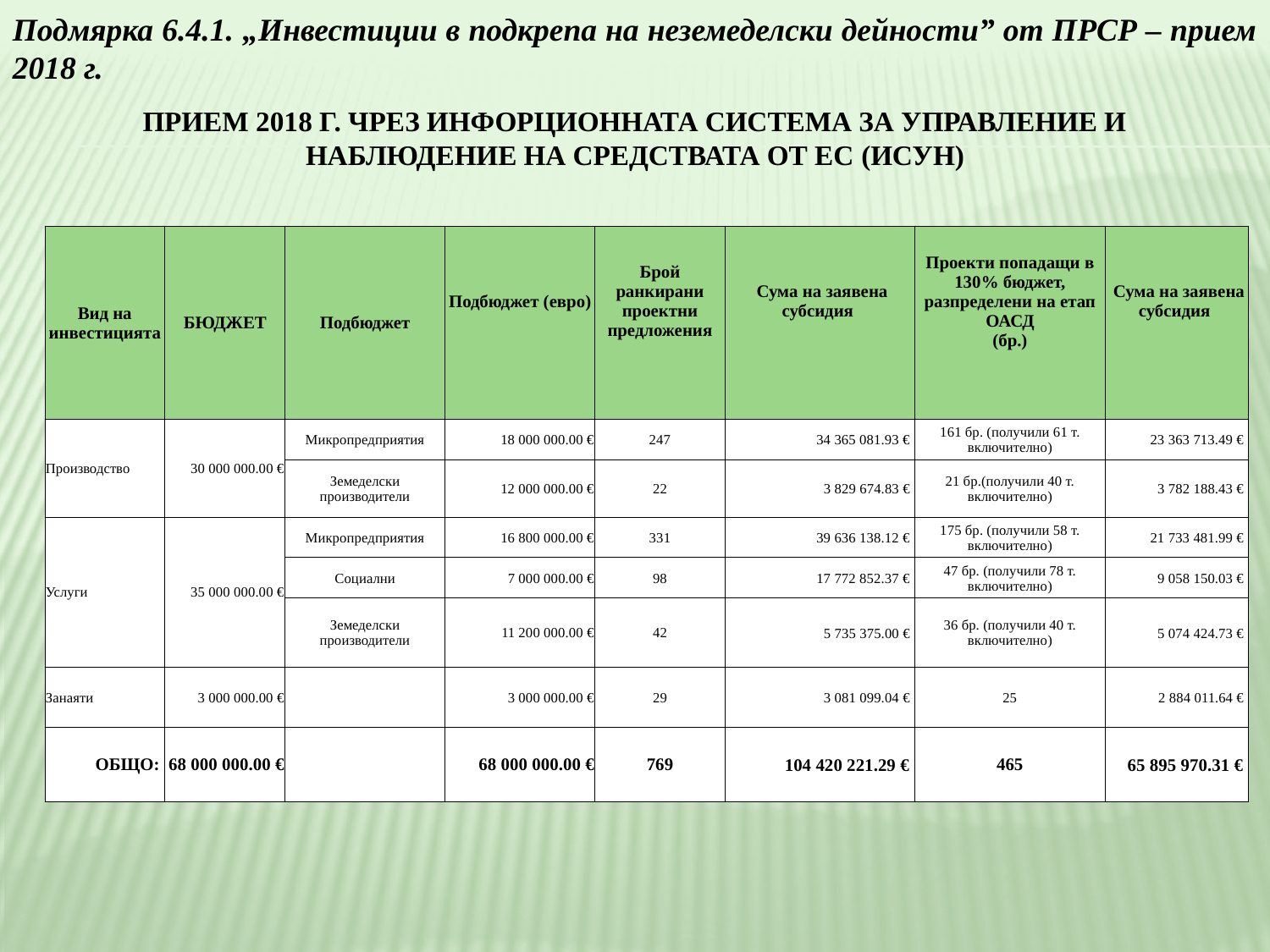

Подмярка 6.4.1. „Инвестиции в подкрепа на неземеделски дейности” от ПРСР – прием 2018 г.

ПРИЕМ 2018 Г. ЧРЕЗ ИНФОРЦИОННАТА СИСТЕМА ЗА УПРАВЛЕНИЕ И НАБЛЮДЕНИЕ НА СРЕДСТВАТА ОТ ЕС (ИСУН)
| Вид на инвестицията | БЮДЖЕТ | Подбюджет | Подбюджет (евро) | Брой ранкирани проектни предложения | Сума на заявена субсидия | Проекти попадащи в 130% бюджет, разпределени на етап ОАСД (бр.) | Сума на заявена субсидия |
| --- | --- | --- | --- | --- | --- | --- | --- |
|  |  |  |  |  |  |  |  |
| Производство | 30 000 000.00 € | Микропредприятия | 18 000 000.00 € | 247 | 34 365 081.93 € | 161 бр. (получили 61 т. включително) | 23 363 713.49 € |
|  |  | Земеделски производители | 12 000 000.00 € | 22 | 3 829 674.83 € | 21 бр.(получили 40 т. включително) | 3 782 188.43 € |
| Услуги | 35 000 000.00 € | Микропредприятия | 16 800 000.00 € | 331 | 39 636 138.12 € | 175 бр. (получили 58 т. включително) | 21 733 481.99 € |
|  |  | Социални | 7 000 000.00 € | 98 | 17 772 852.37 € | 47 бр. (получили 78 т. включително) | 9 058 150.03 € |
|  |  | Земеделски производители | 11 200 000.00 € | 42 | 5 735 375.00 € | 36 бр. (получили 40 т. включително) | 5 074 424.73 € |
| Занаяти | 3 000 000.00 € |  | 3 000 000.00 € | 29 | 3 081 099.04 € | 25 | 2 884 011.64 € |
| ОБЩО: | 68 000 000.00 € |  | 68 000 000.00 € | 769 | 104 420 221.29 € | 465 | 65 895 970.31 € |